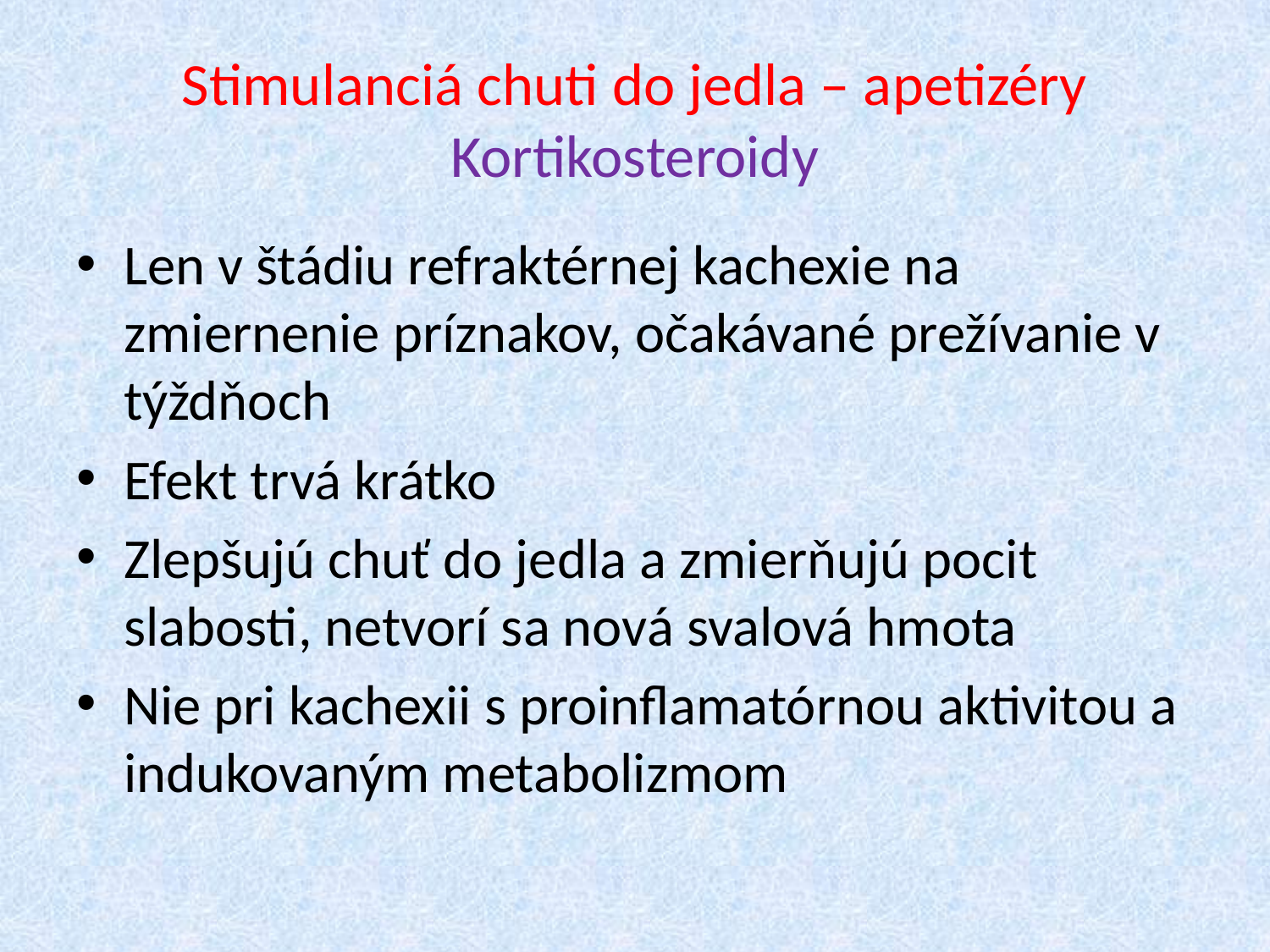

# Stimulanciá chuti do jedla – apetizéry Kortikosteroidy
Len v štádiu refraktérnej kachexie na zmiernenie príznakov, očakávané prežívanie v týždňoch
Efekt trvá krátko
Zlepšujú chuť do jedla a zmierňujú pocit slabosti, netvorí sa nová svalová hmota
Nie pri kachexii s proinflamatórnou aktivitou a indukovaným metabolizmom